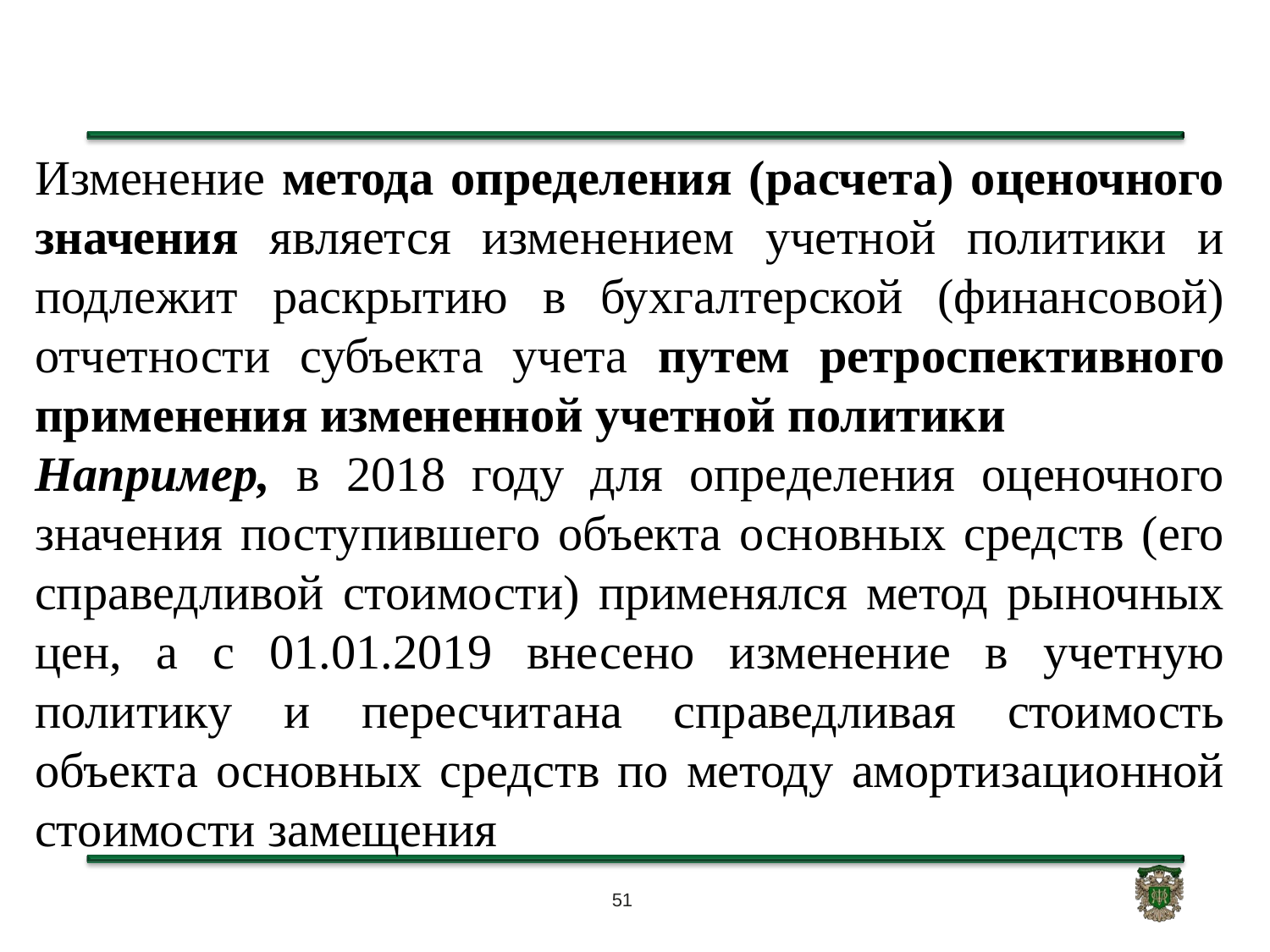

Изменение метода определения (расчета) оценочного значения является изменением учетной политики и подлежит раскрытию в бухгалтерской (финансовой) отчетности субъекта учета путем ретроспективного применения измененной учетной политики
Например, в 2018 году для определения оценочного значения поступившего объекта основных средств (его справедливой стоимости) применялся метод рыночных цен, а с 01.01.2019 внесено изменение в учетную политику и пересчитана справедливая стоимость объекта основных средств по методу амортизационной стоимости замещения

51